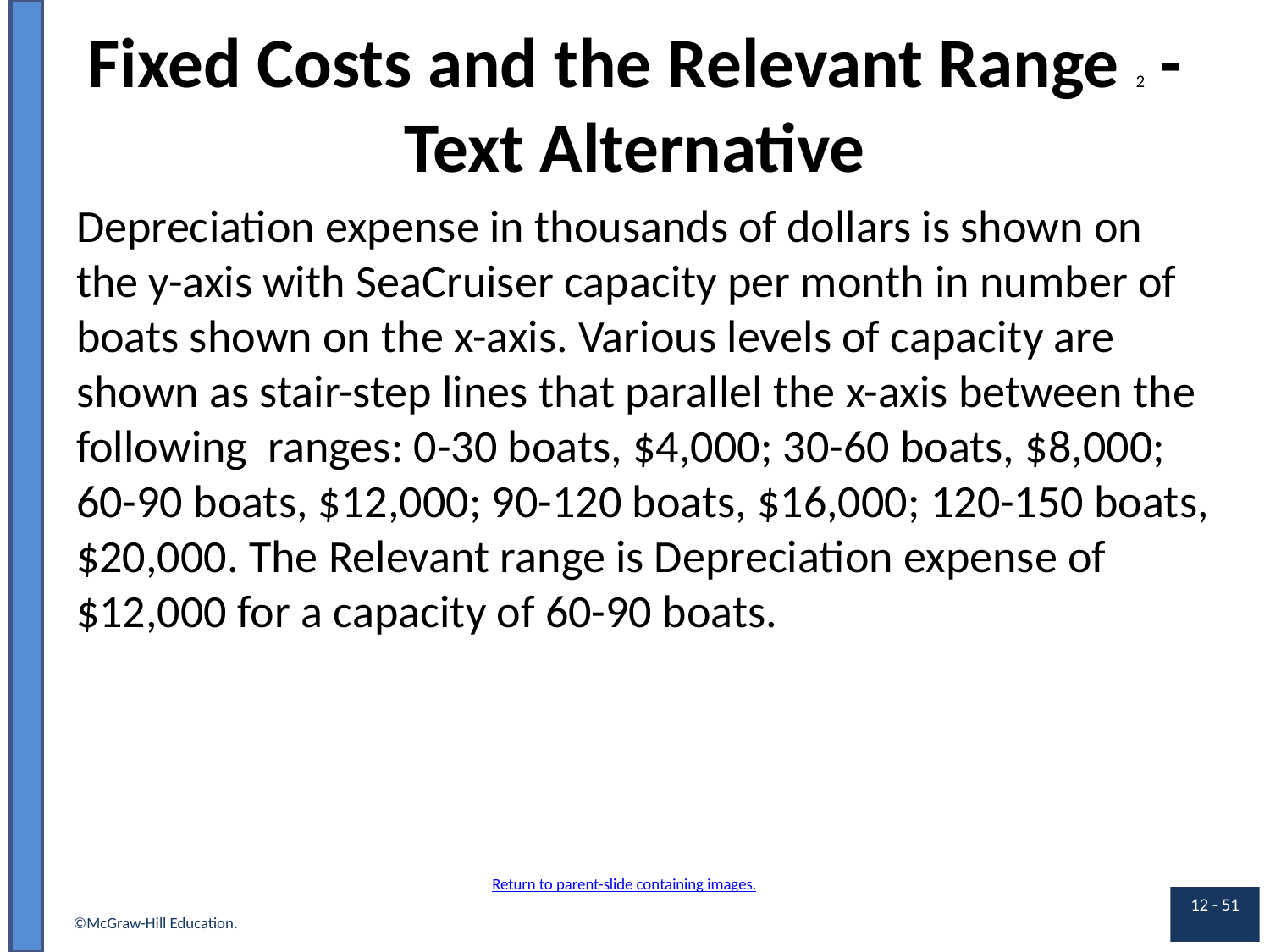

# Fixed Costs and the Relevant Range 2 - Text Alternative
Depreciation expense in thousands of dollars is shown on the y-axis with SeaCruiser capacity per month in number of boats shown on the x-axis. Various levels of capacity are shown as stair-step lines that parallel the x-axis between the following  ranges: 0-30 boats, $4,000; 30-60 boats, $8,000; 60-90 boats, $12,000; 90-120 boats, $16,000; 120-150 boats, $20,000. The Relevant range is Depreciation expense of $12,000 for a capacity of 60-90 boats.
Return to parent-slide containing images.